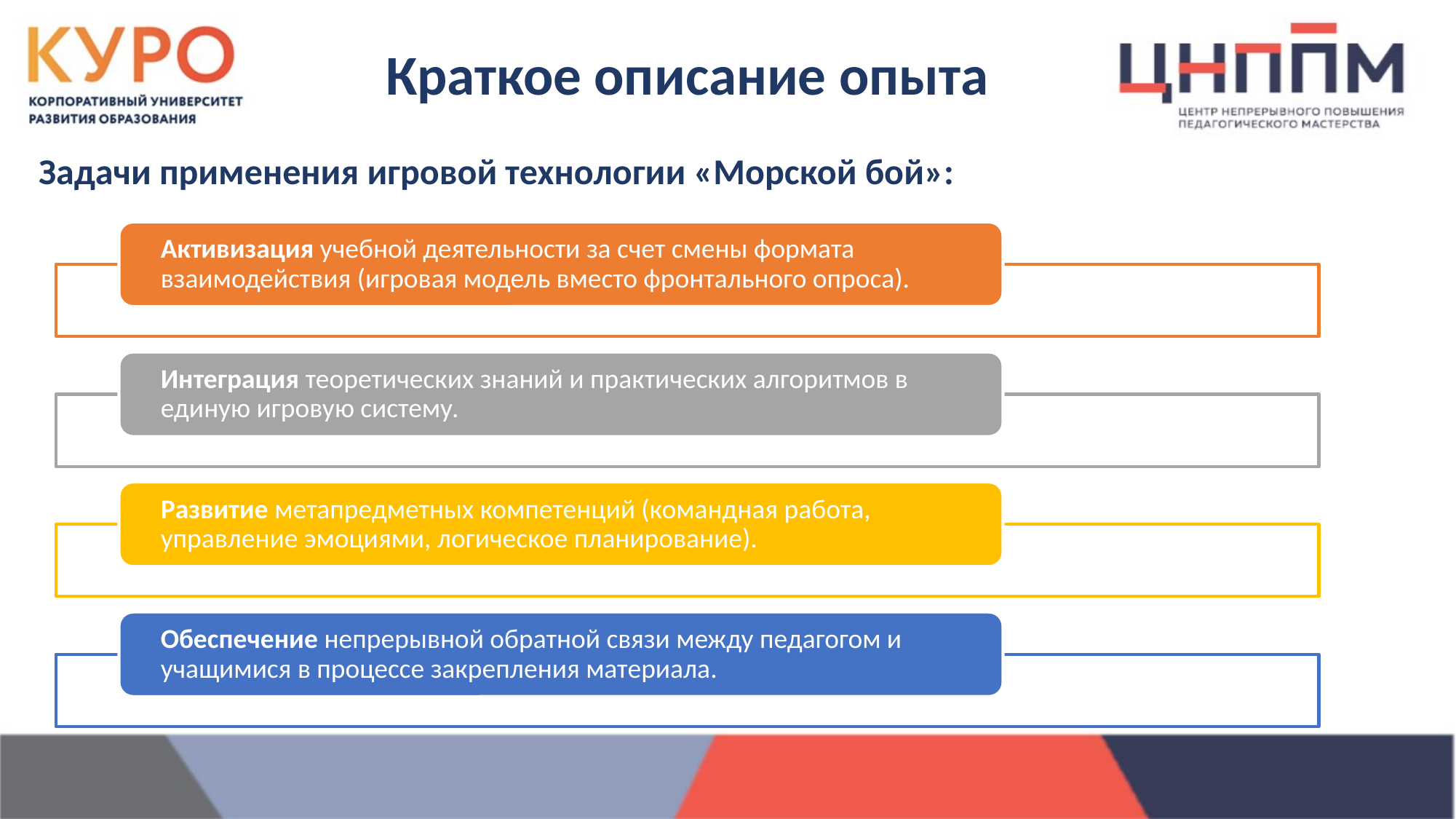

Краткое описание опыта
Задачи применения игровой технологии «Морской бой»:
Активизация учебной деятельности за счет смены формата взаимодействия (игровая модель вместо фронтального опроса).
Интеграция теоретических знаний и практических алгоритмов в единую игровую систему.
Развитие метапредметных компетенций (командная работа, управление эмоциями, логическое планирование).
Обеспечение непрерывной обратной связи между педагогом и учащимися в процессе закрепления материала.